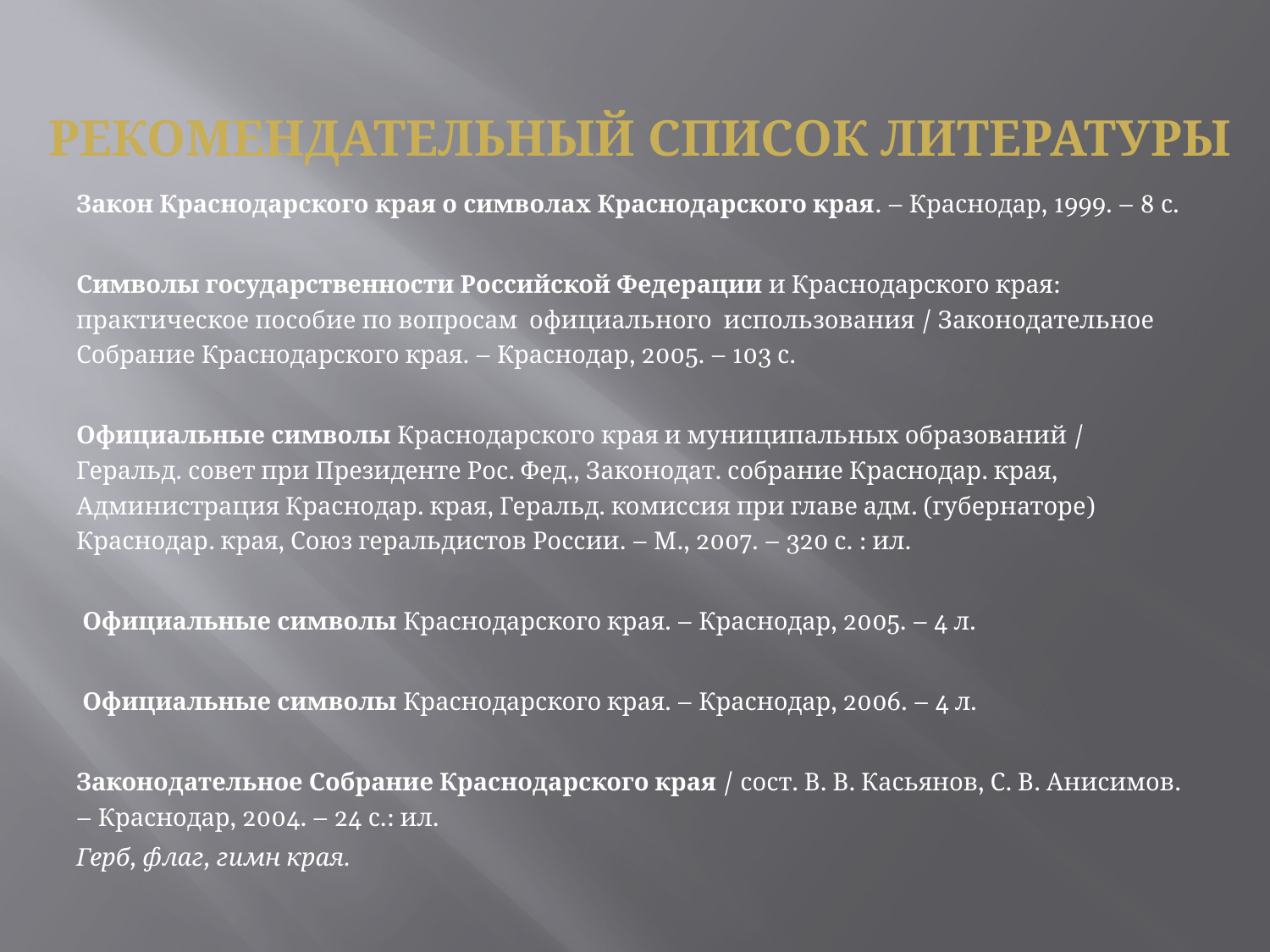

# Рекомендательный список литературы
Закон Краснодарского края о символах Краснодарского края. – Краснодар, 1999. – 8 с.

Символы государственности Российской Федерации и Краснодарского края: практическое пособие по вопросам  официального  использования / Законодательное Собрание Краснодарского края. – Краснодар, 2005. – 103 с.

Официальные символы Краснодарского края и муниципальных образований / Геральд. совет при Президенте Рос. Фед., Законодат. собрание Краснодар. края, Администрация Краснодар. края, Геральд. комиссия при главе адм. (губернаторе) Краснодар. края, Союз геральдистов России. – М., 2007. – 320 с. : ил.

 Официальные символы Краснодарского края. – Краснодар, 2005. – 4 л.

 Официальные символы Краснодарского края. – Краснодар, 2006. – 4 л.

Законодательное Собрание Краснодарского края / сост. В. В. Касьянов, С. В. Анисимов. – Краснодар, 2004. – 24 с.: ил.
	Герб, флаг, гимн края.